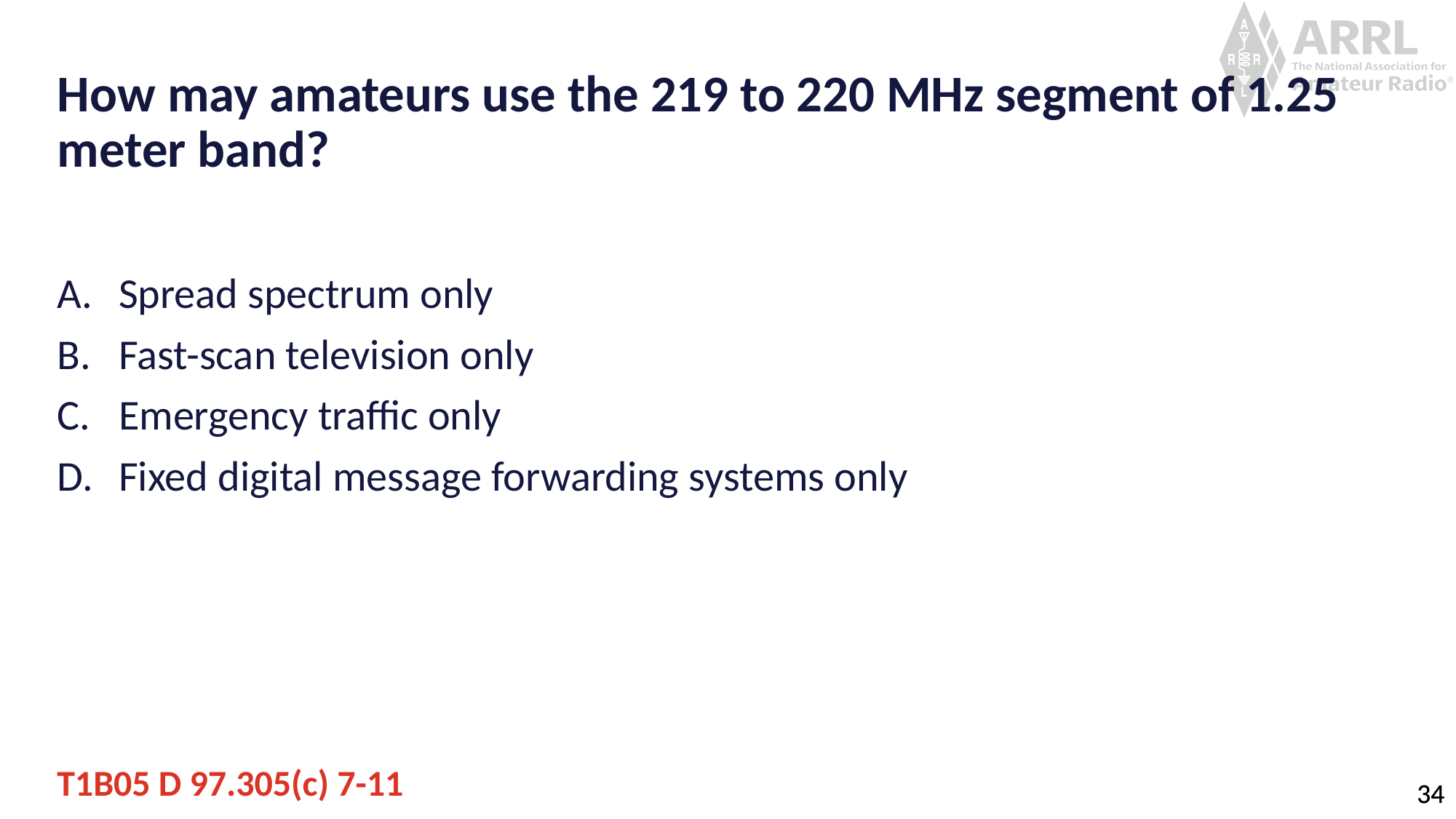

# How may amateurs use the 219 to 220 MHz segment of 1.25 meter band?
Spread spectrum only
Fast-scan television only
Emergency traffic only
Fixed digital message forwarding systems only
T1B05 D 97.305(c) 7-11